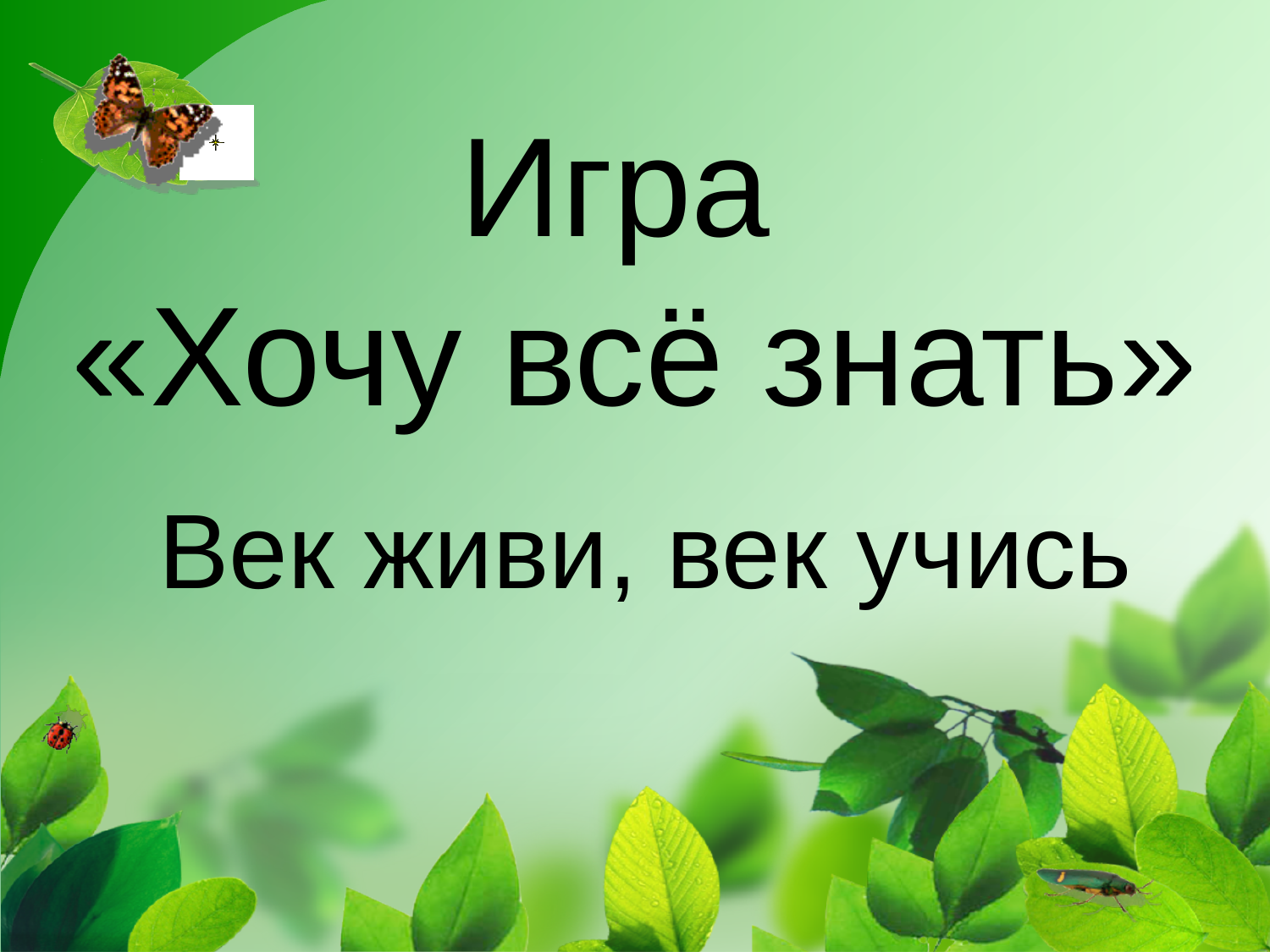

# Игра «Хочу всё знать»
Век живи, век учись